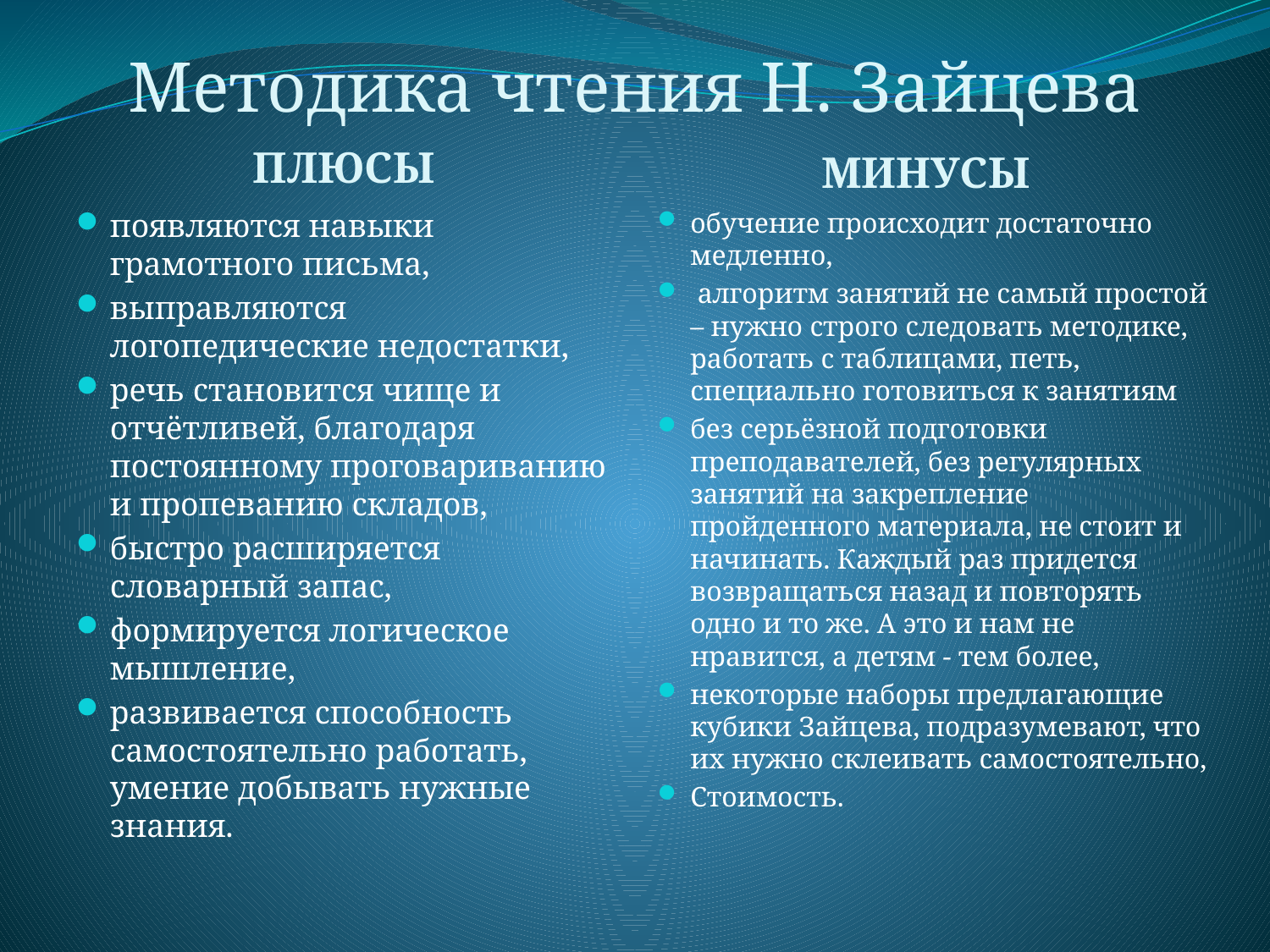

# Методика чтения Н. Зайцева
ПЛЮСЫ
МИНУСЫ
появляются навыки грамотного письма,
выправляются логопедические недостатки,
речь становится чище и отчётливей, благодаря постоянному проговариванию и пропеванию складов,
быстро расширяется словарный запас,
формируется логическое мышление,
развивается способность самостоятельно работать, умение добывать нужные знания.

обучение происходит достаточно медленно,
 алгоритм занятий не самый простой – нужно строго следовать методике, работать с таблицами, петь, специально готовиться к занятиям
без серьёзной подготовки  преподавателей, без регулярных занятий на закрепление пройденного материала, не стоит и начинать. Каждый раз придется возвращаться назад и повторять одно и то же. А это и нам не нравится, а детям - тем более,
некоторые наборы предлагающие кубики Зайцева, подразумевают, что их нужно склеивать самостоятельно,
Стоимость.